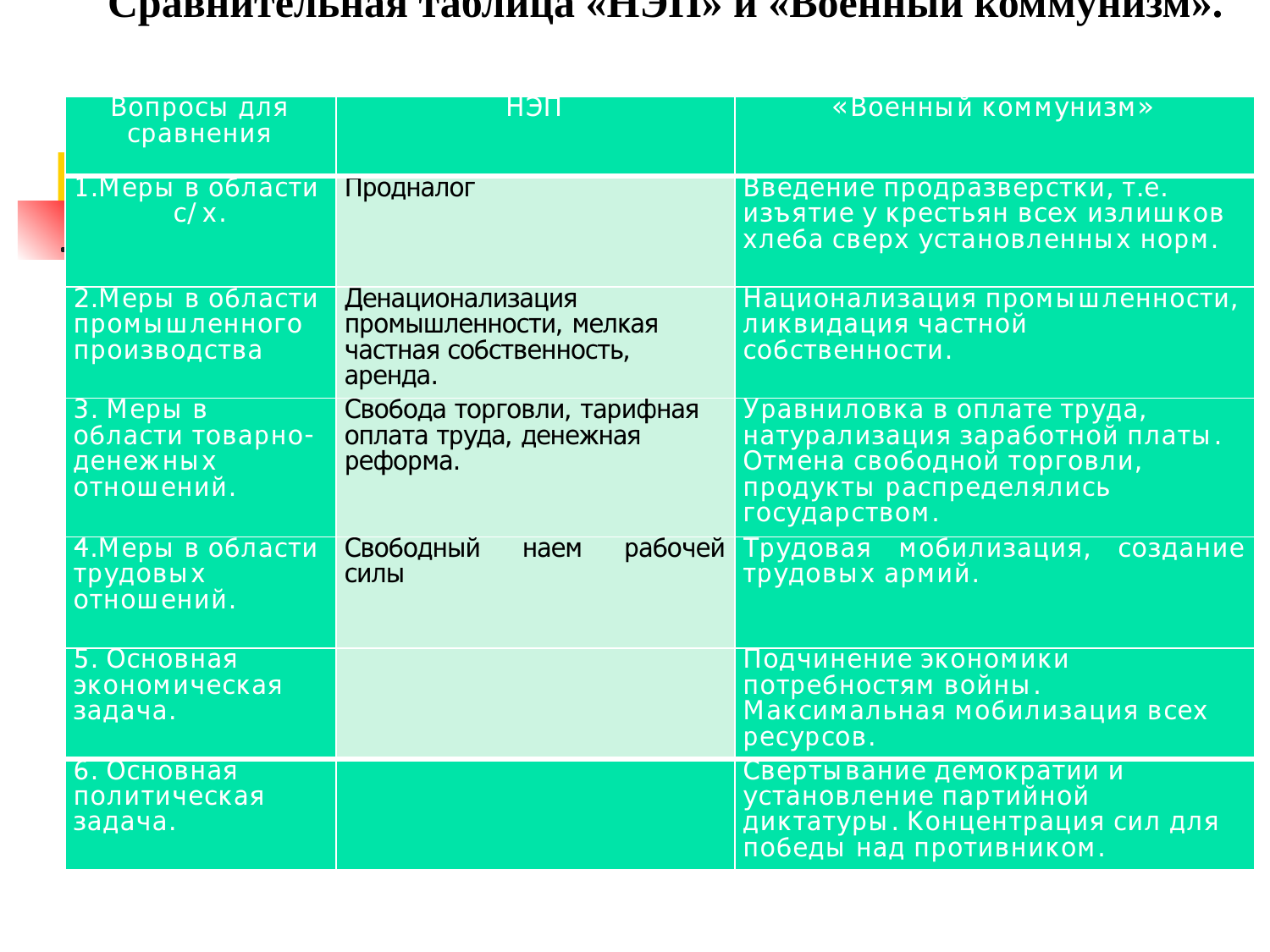

# Сравнительная таблица «НЭП» и «Военный коммунизм».
| Вопросы для сравнения | НЭП | «Военный коммунизм» |
| --- | --- | --- |
| 1.Меры в области с/х. | Продналог | Введение продразверстки, т.е. изъятие у крестьян всех излишков хлеба сверх установленных норм. |
| 2.Меры в области промышленного производства | Денационализация промышленности, мелкая частная собственность, аренда. | Национализация промышленности, ликвидация частной собственности. |
| 3. Меры в области товарно-денежных отношений. | Свобода торговли, тарифная оплата труда, денежная реформа. | Уравниловка в оплате труда, натурализация заработной платы. Отмена свободной торговли, продукты распределялись государством. |
| 4.Меры в области трудовых отношений. | Свободный наем рабочей силы | Трудовая мобилизация, создание трудовых армий. |
| 5. Основная экономическая задача. |  | Подчинение экономики потребностям войны. Максимальная мобилизация всех ресурсов. |
| 6. Основная политическая задача. |  | Свертывание демократии и установление партийной диктатуры. Концентрация сил для победы над противником. |